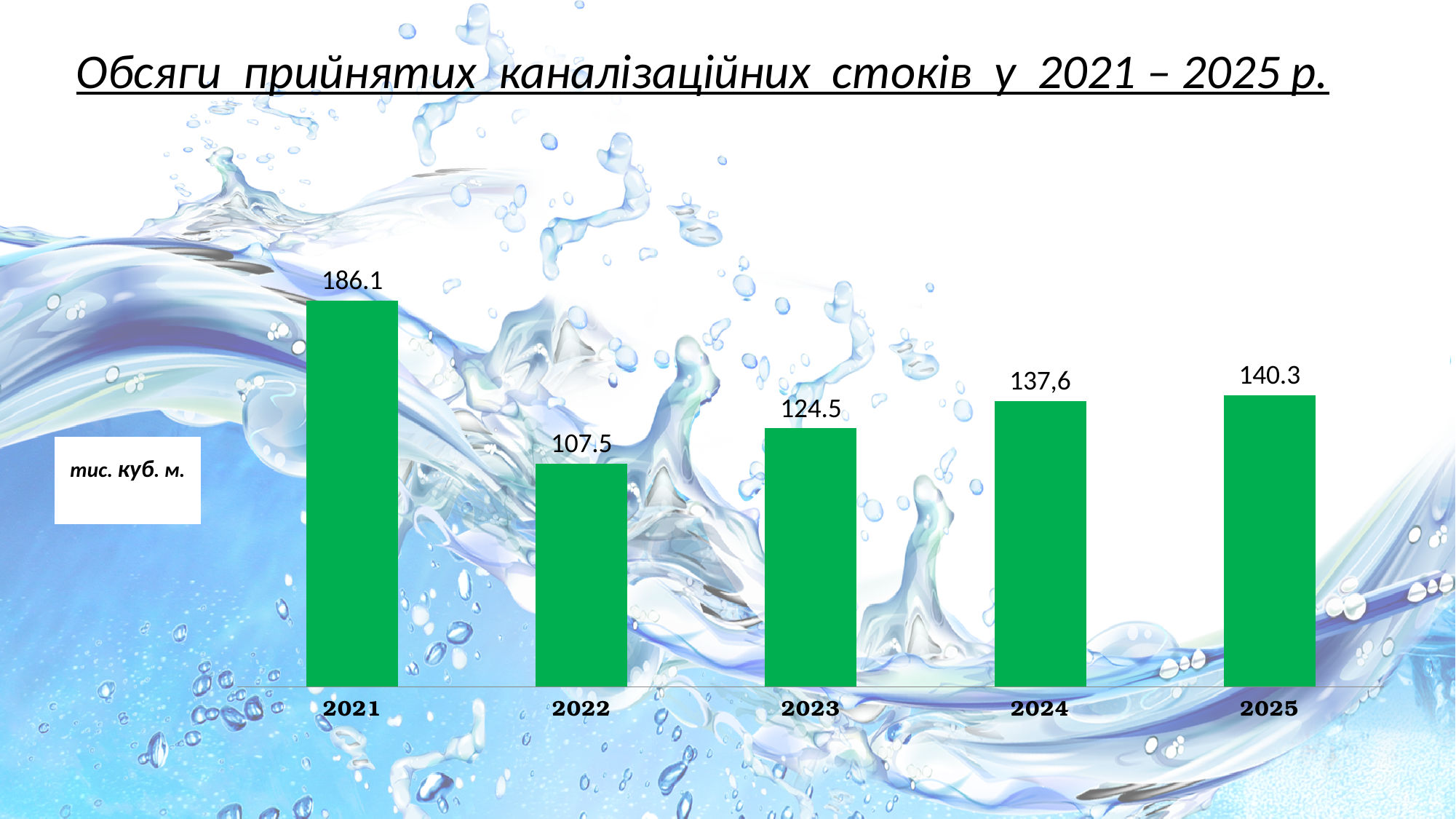

# Обсяги  прийнятих  каналізаційних  стоків  у  2021 – 2025 р.

### Chart

| Category | Прийнято стоків |
|---|---|
| 2021 | 186.1 |
| 2022 | 107.5 |
| 2023 | 124.5 |
| 2024 | 137.6 |
| 2025 | 140.3 |
| тис. куб. м. |
| --- |